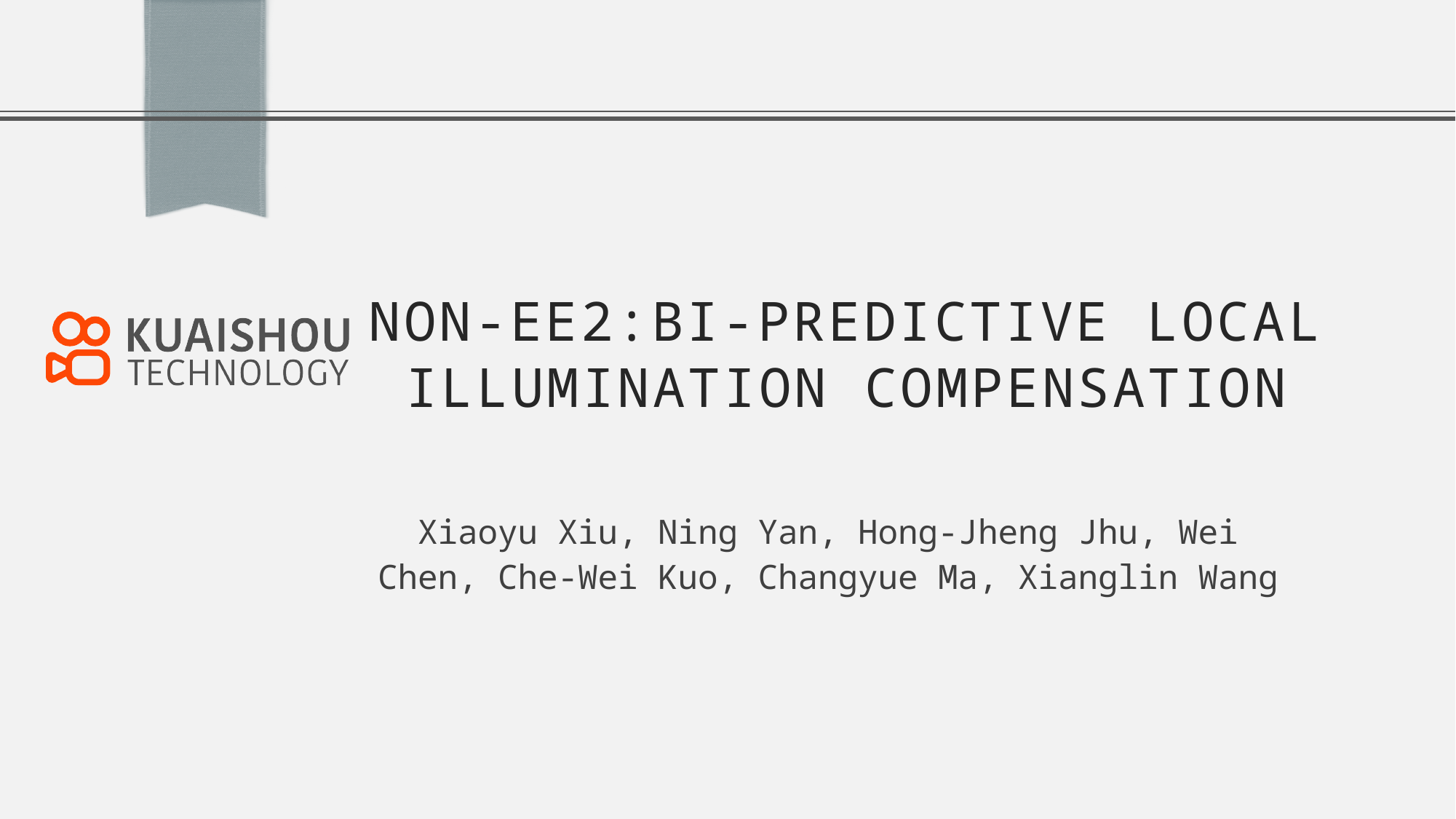

# Non-EE2:Bi-predictive local illumination compensation
Xiaoyu Xiu, Ning Yan, Hong-Jheng Jhu, Wei Chen, Che-Wei Kuo, Changyue Ma, Xianglin Wang